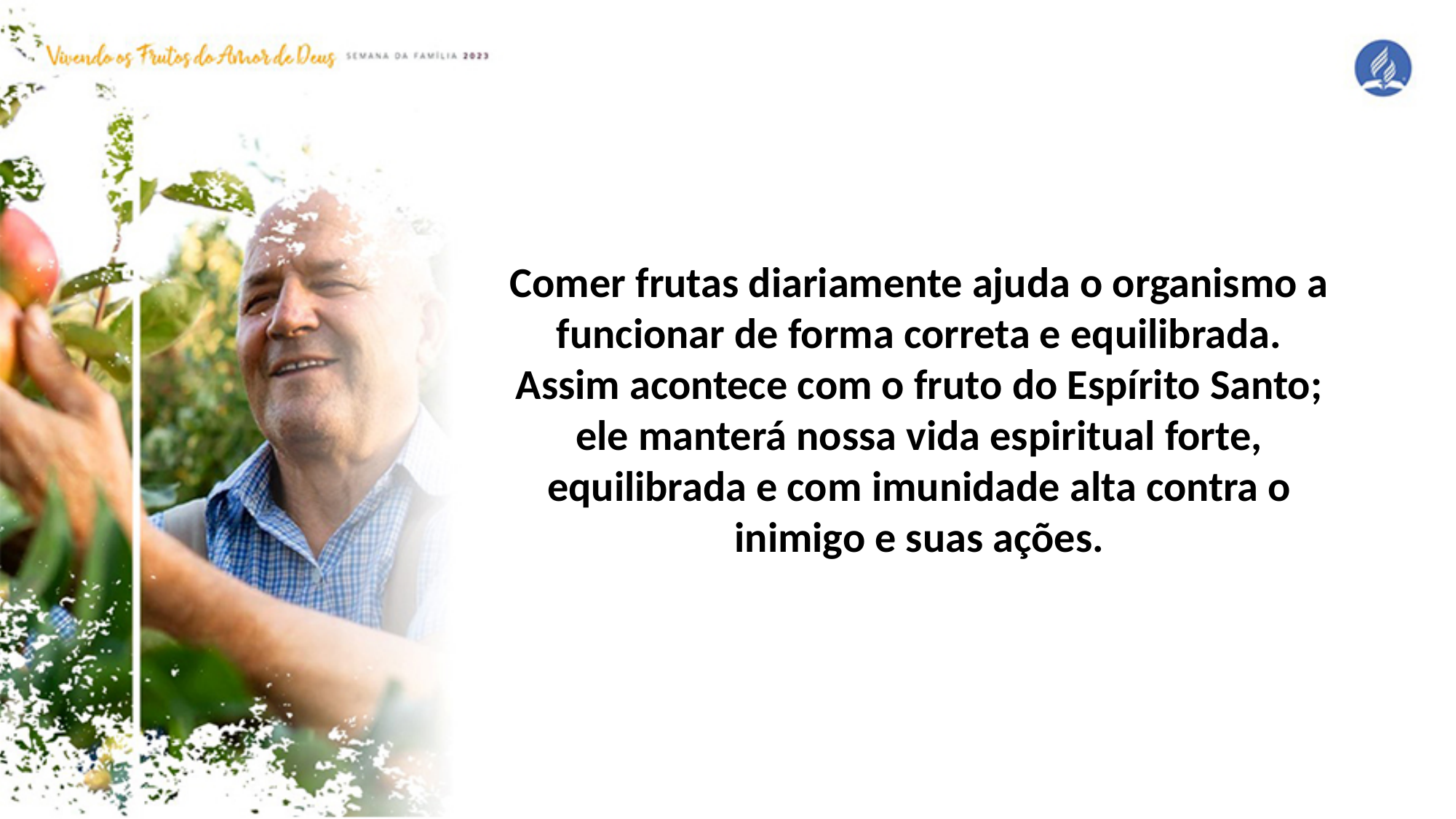

Comer frutas diariamente ajuda o organismo a funcionar de forma correta e equilibrada. Assim acontece com o fruto do Espírito Santo; ele manterá nossa vida espiritual forte, equilibrada e com imunidade alta contra o inimigo e suas ações.